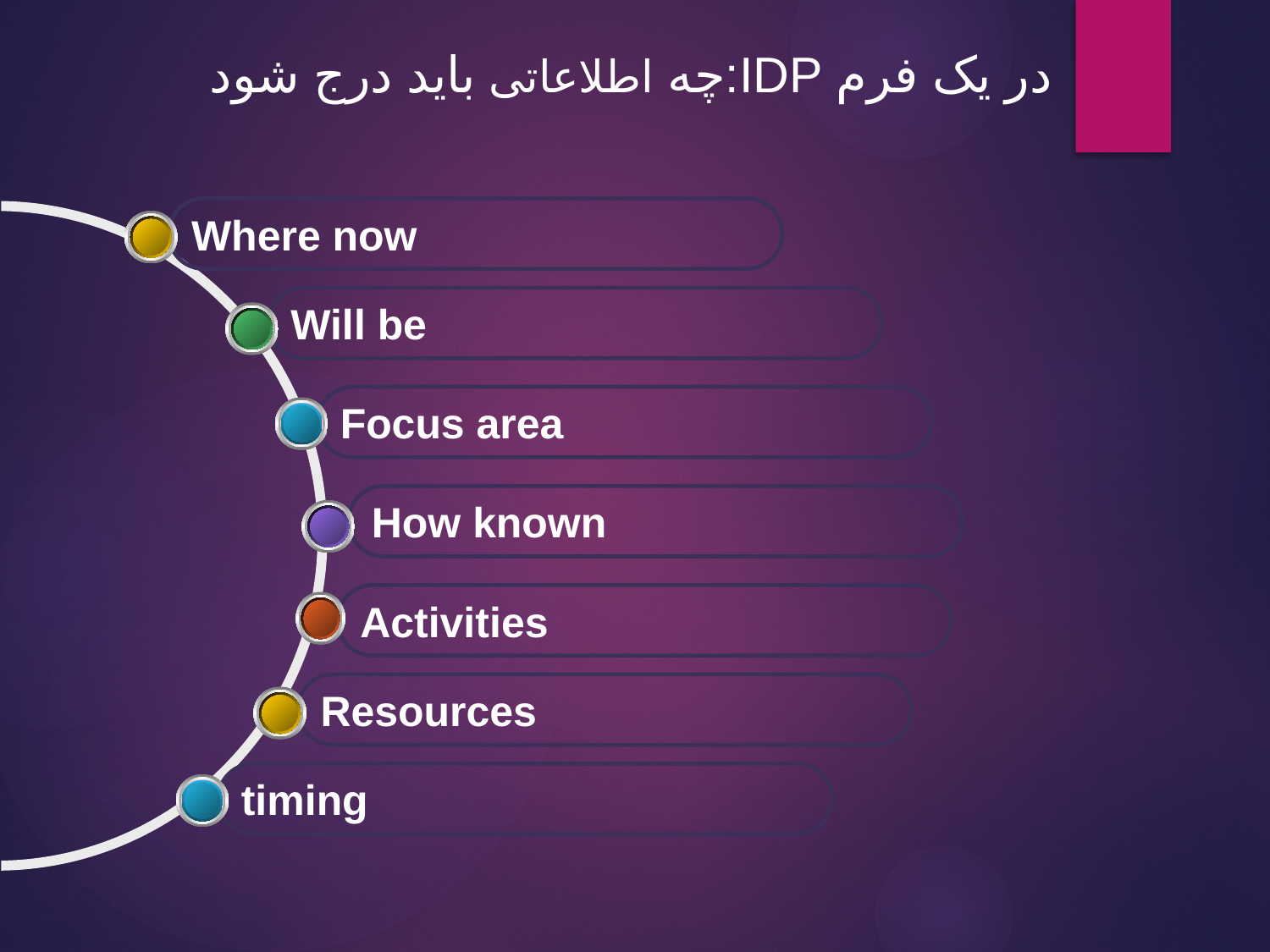

# چه اطلاعاتی باید درج شود:IDP در یک فرم
Where now

Will be

Focus area

How known

Activities

Resources

timing